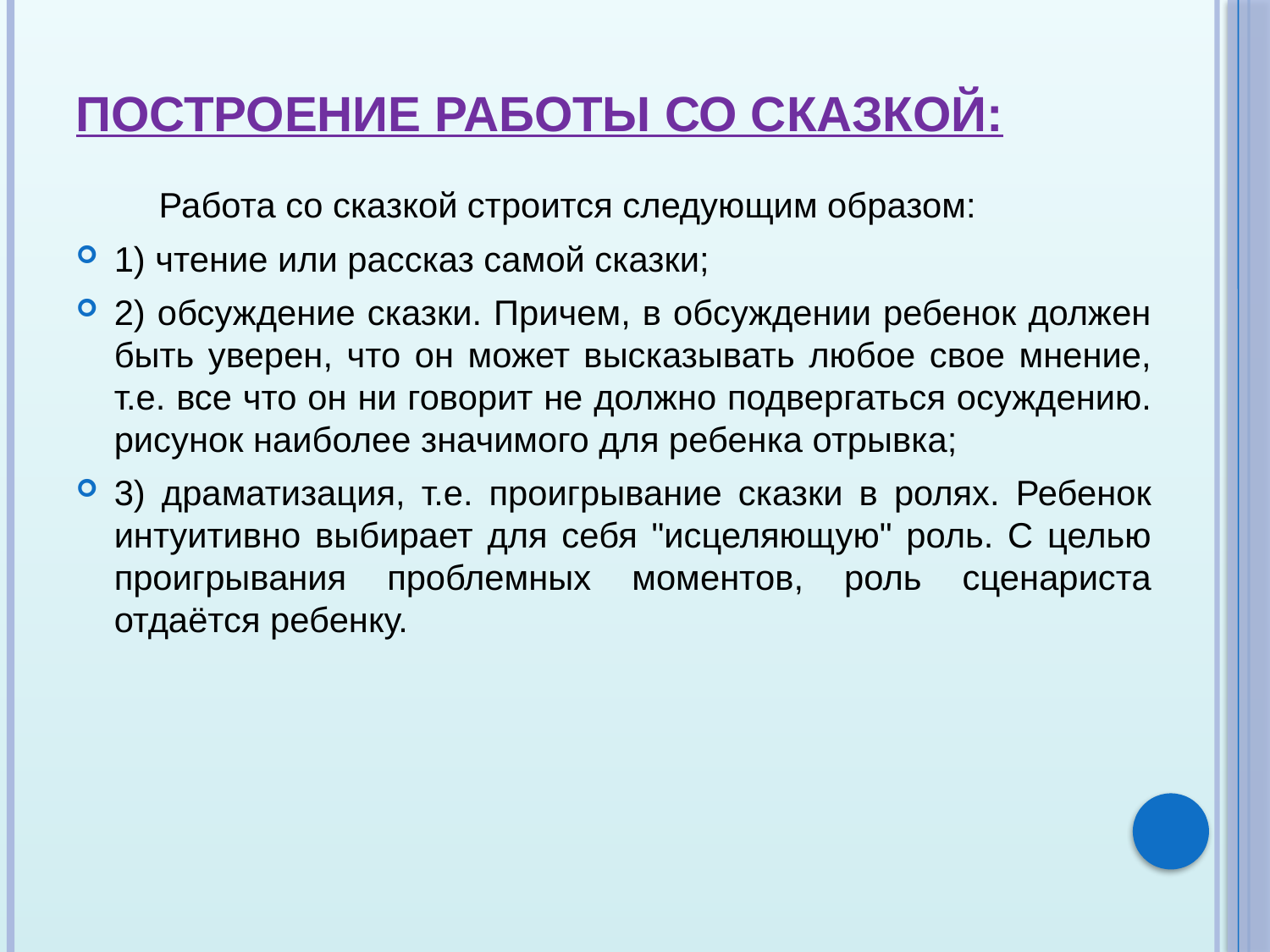

# Построение работы со сказкой:
       Работа со сказкой строится следующим образом:
1) чтение или рассказ самой сказки;
2) обсуждение сказки. Причем, в обсуждении ребенок должен быть уверен, что он может высказывать любое свое мнение, т.е. все что он ни говорит не должно подвергаться осуждению. рисунок наиболее значимого для ребенка отрывка;
3) драматизация, т.е. проигрывание сказки в ролях. Ребенок интуитивно выбирает для себя "исцеляющую" роль. С целью проигрывания проблемных моментов, роль сценариста отдаётся ребенку.